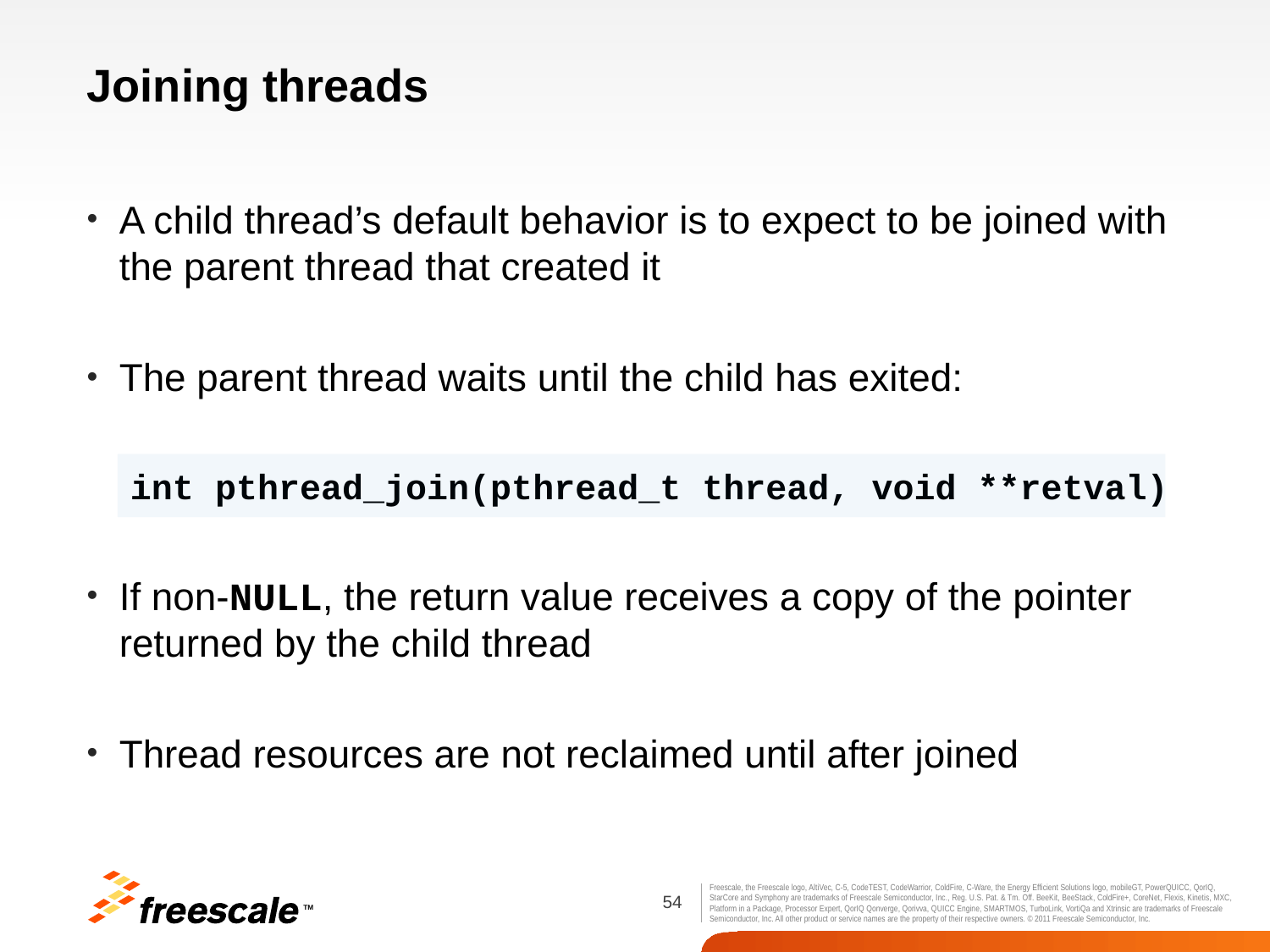

# Joining threads
A child thread’s default behavior is to expect to be joined with the parent thread that created it
The parent thread waits until the child has exited:
int pthread_join(pthread_t thread, void **retval)
If non-NULL, the return value receives a copy of the pointer returned by the child thread
Thread resources are not reclaimed until after joined